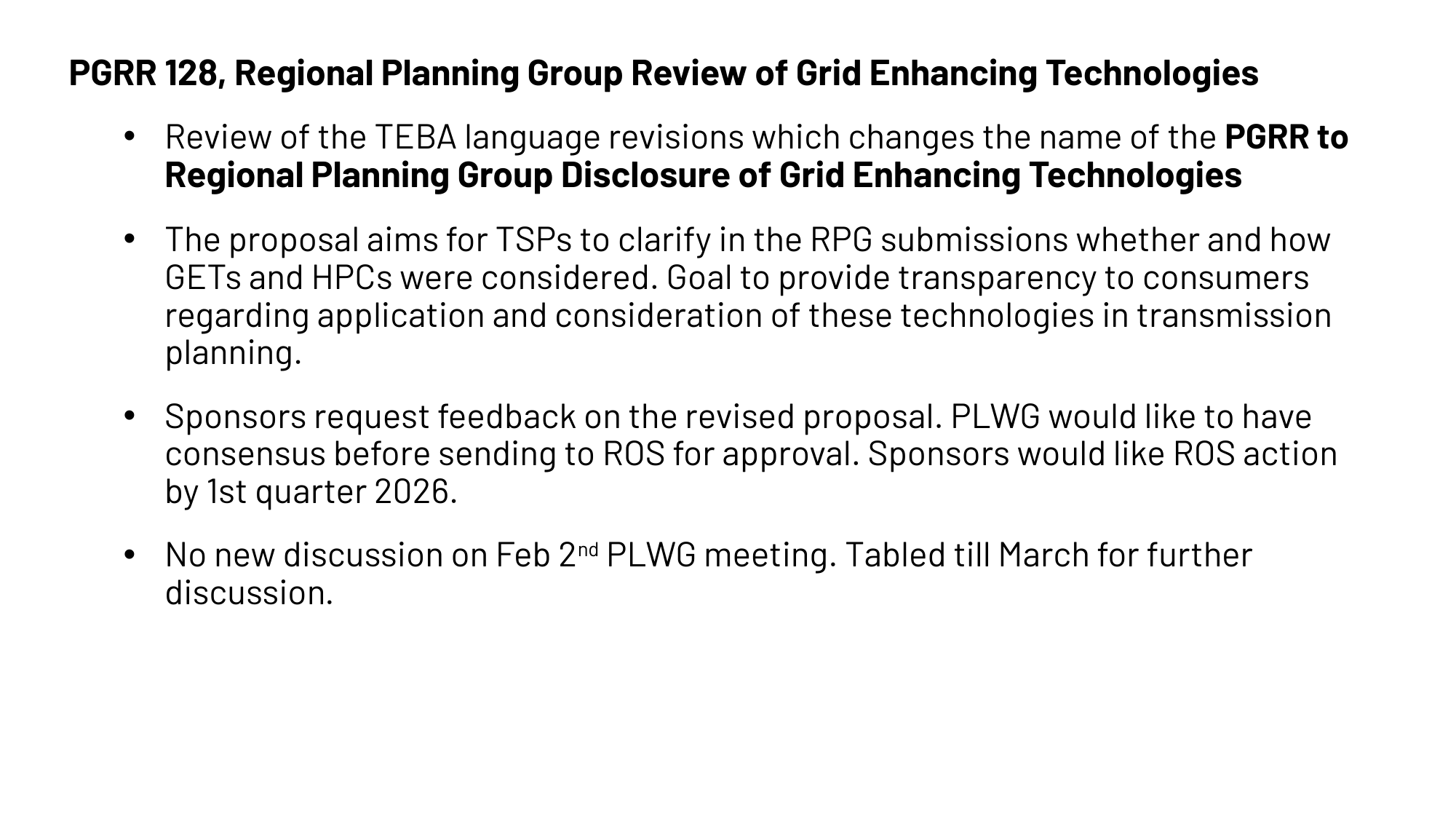

PGRR 128, Regional Planning Group Review of Grid Enhancing Technologies
Review of the TEBA language revisions which changes the name of the PGRR to Regional Planning Group Disclosure of Grid Enhancing Technologies
The proposal aims for TSPs to clarify in the RPG submissions whether and how GETs and HPCs were considered. Goal to provide transparency to consumers regarding application and consideration of these technologies in transmission planning.
Sponsors request feedback on the revised proposal. PLWG would like to have consensus before sending to ROS for approval. Sponsors would like ROS action by 1st quarter 2026.
No new discussion on Feb 2nd PLWG meeting. Tabled till March for further discussion.